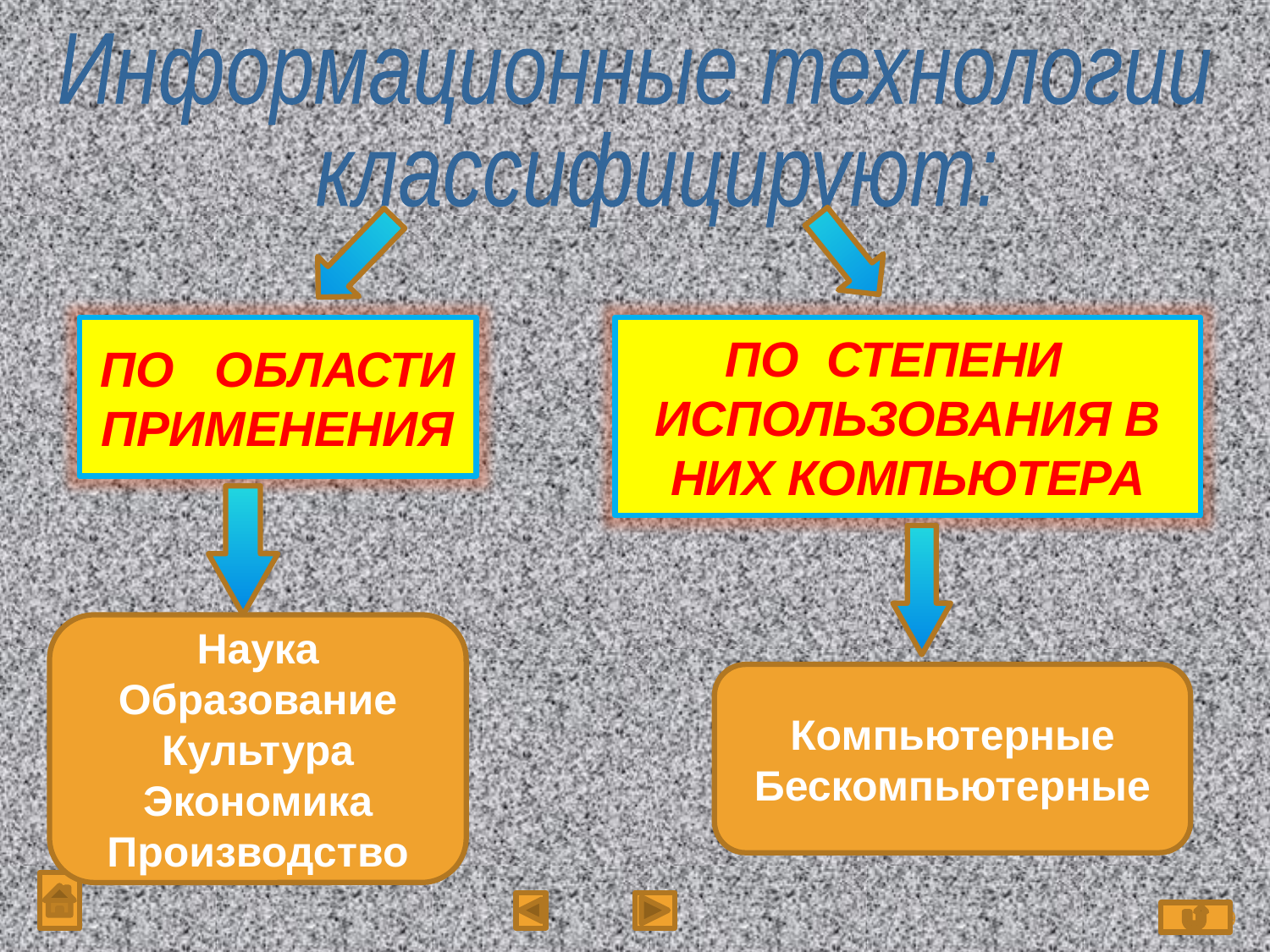

Информационные технологии
 классифицируют:

ПО   ОБЛАСТИ
ПРИМЕНЕНИЯ
ПО  СТЕПЕНИ
ИСПОЛЬЗОВАНИЯ В НИХ КОМПЬЮТЕРА

Наука
Образование
Культура
Экономика
Производство
Компьютерные
Бескомпьютерные

9